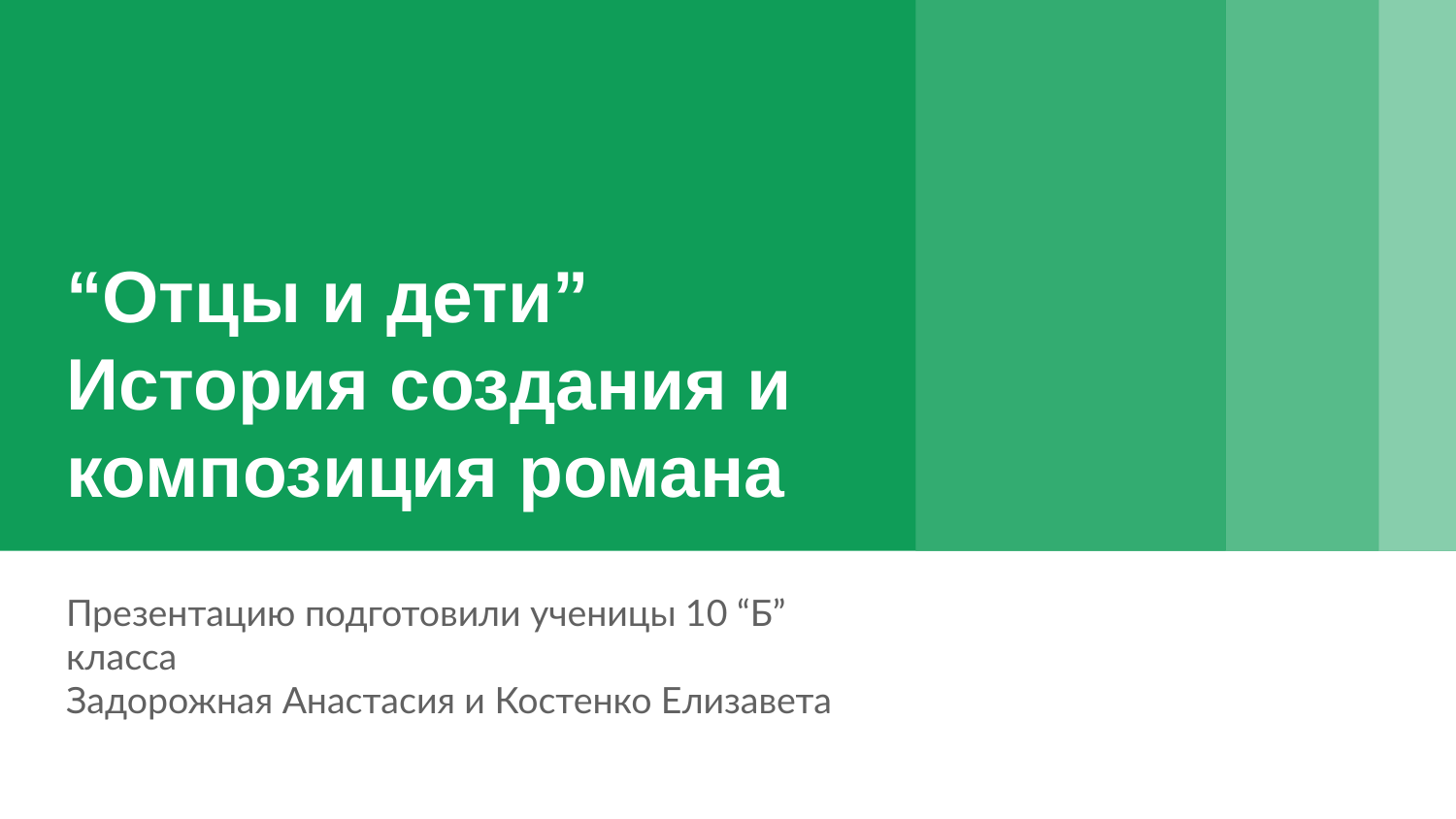

# “Отцы и дети”
История создания и композиция романа
Презентацию подготовили ученицы 10 “Б” класса
Задорожная Анастасия и Костенко Елизавета